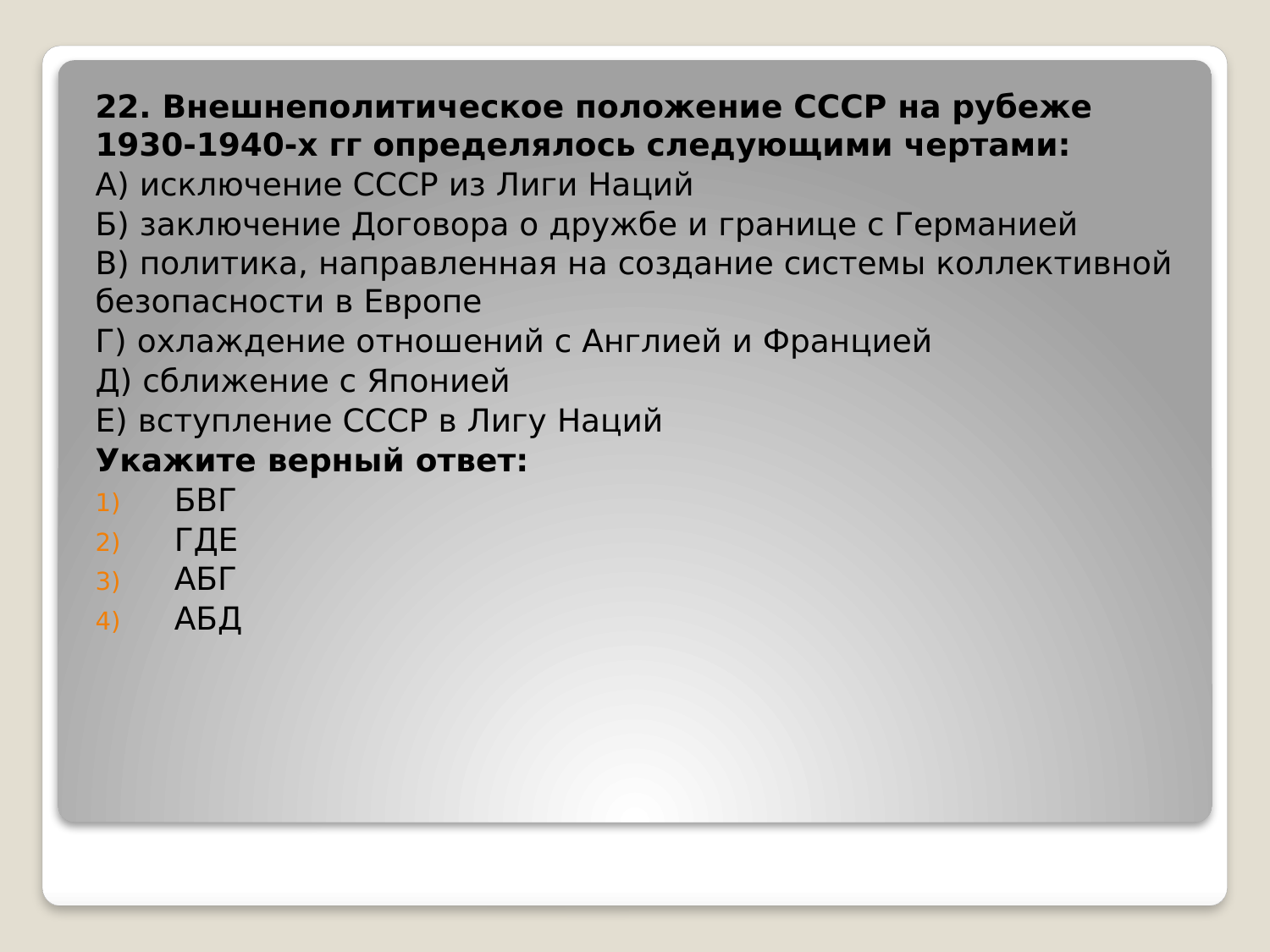

22. Внешнеполитическое положение СССР на рубеже 1930-1940-х гг определялось следующими чертами:
А) исключение СССР из Лиги Наций
Б) заключение Договора о дружбе и границе с Германией
В) политика, направленная на создание системы коллективной безопасности в Европе
Г) охлаждение отношений с Англией и Францией
Д) сближение с Японией
Е) вступление СССР в Лигу Наций
Укажите верный ответ:
БВГ
ГДЕ
АБГ
АБД

#